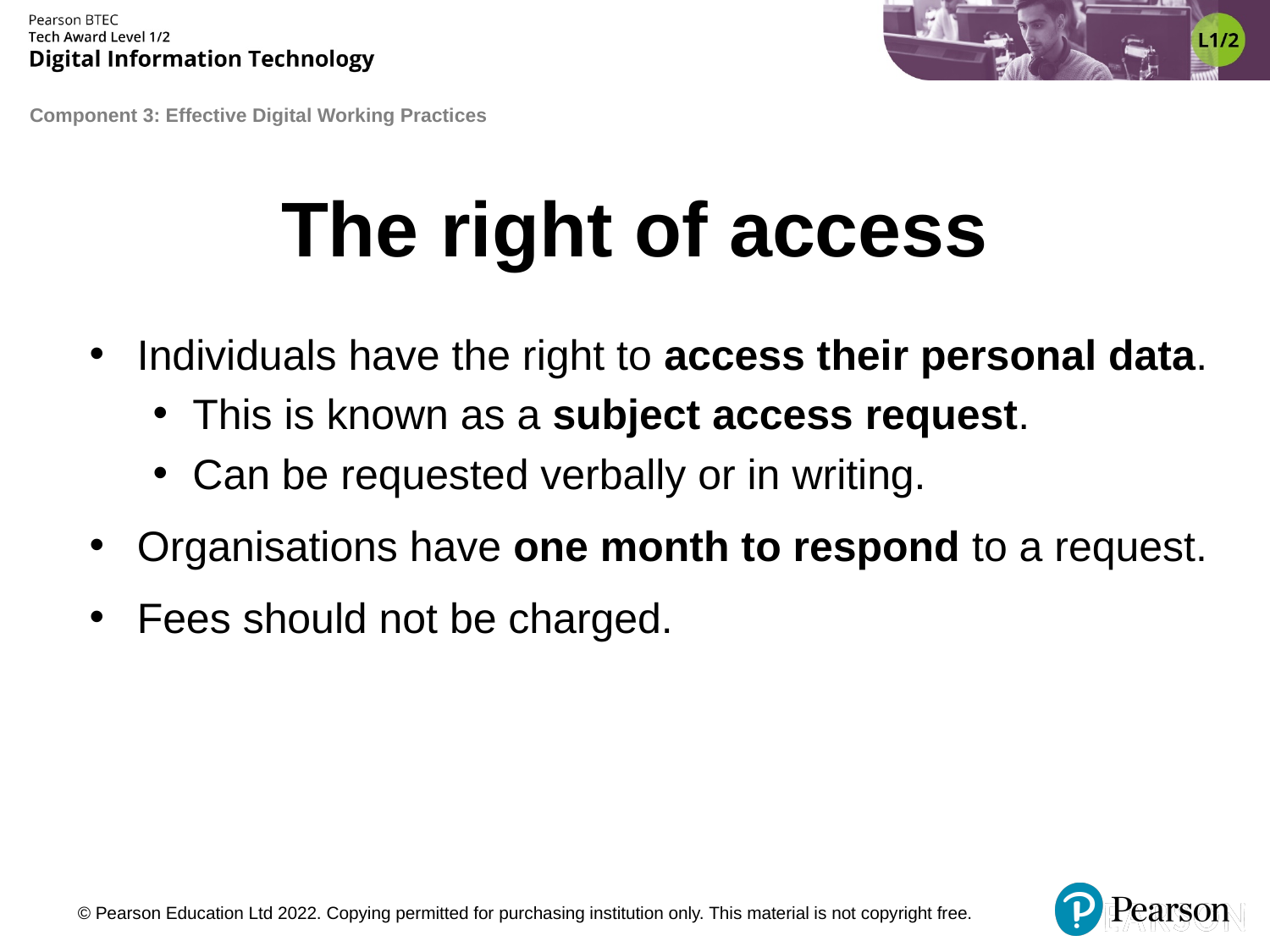

# The right of access
Individuals have the right to access their personal data.
This is known as a subject access request.
Can be requested verbally or in writing.
Organisations have one month to respond to a request.
Fees should not be charged.
© Pearson Education Ltd 2022. Copying permitted for purchasing institution only. This material is not copyright free.